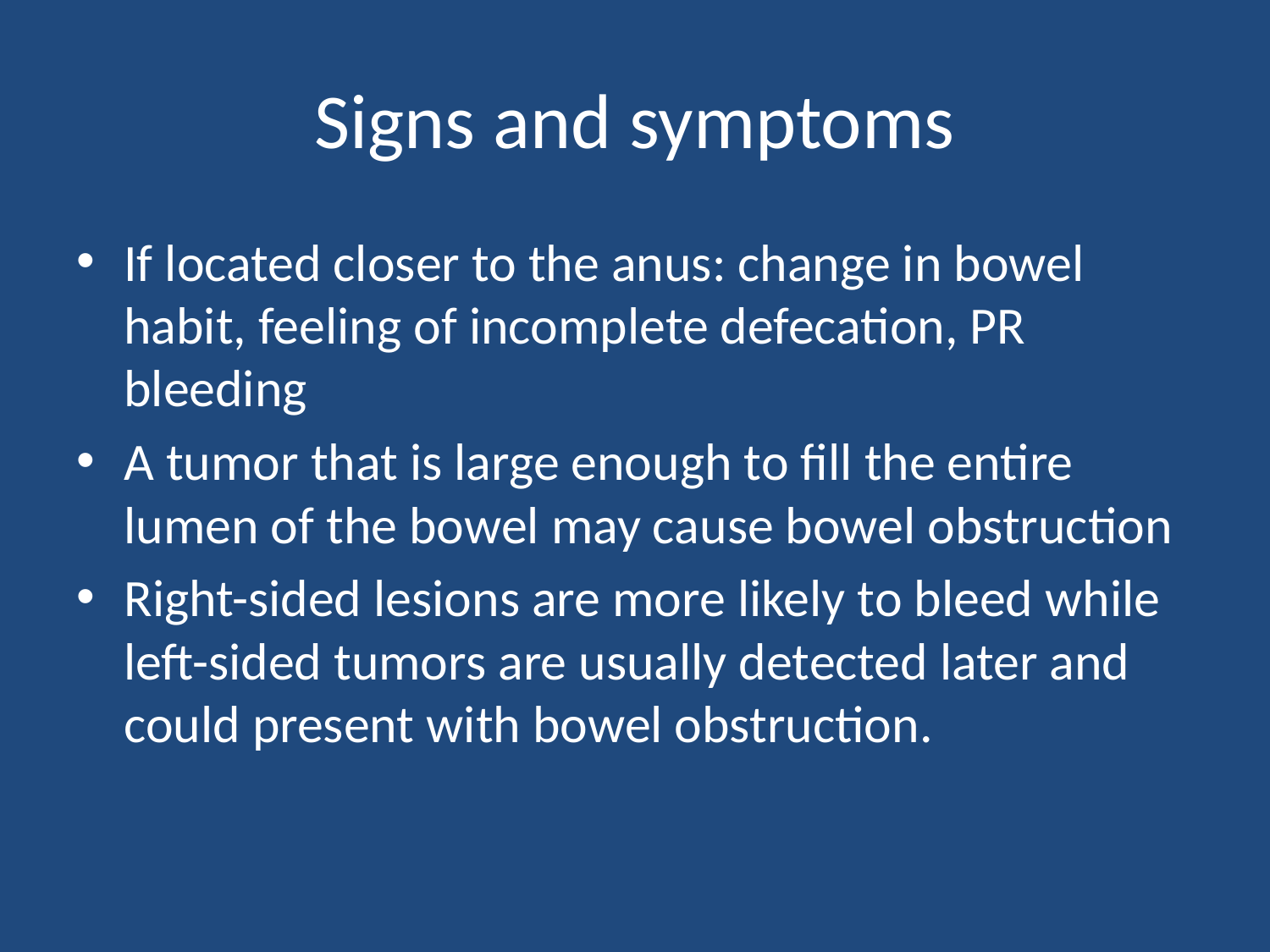

# Signs and symptoms
If located closer to the anus: change in bowel habit, feeling of incomplete defecation, PR bleeding
A tumor that is large enough to fill the entire lumen of the bowel may cause bowel obstruction
Right-sided lesions are more likely to bleed while left-sided tumors are usually detected later and could present with bowel obstruction.